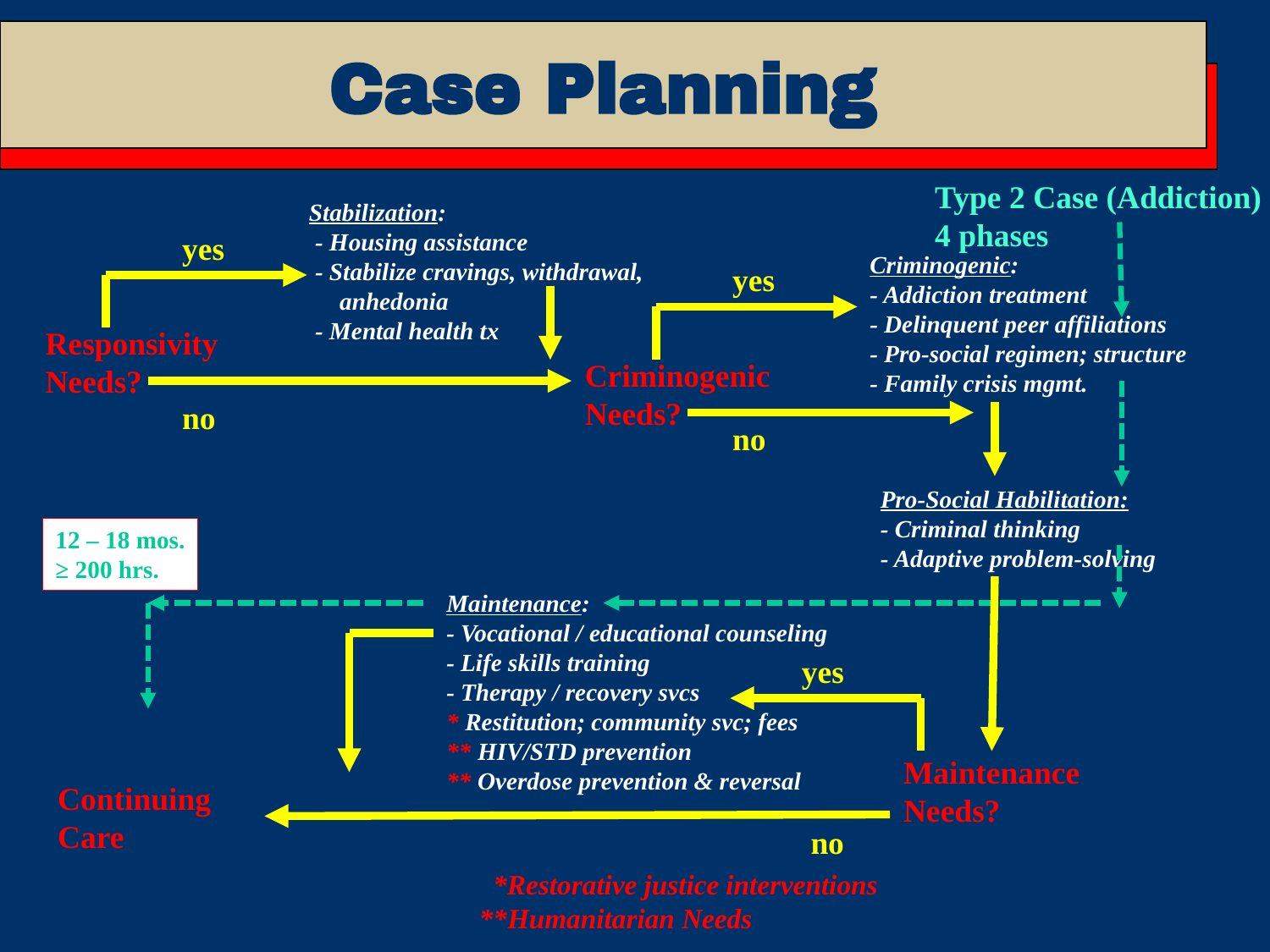

Case Planning

Type 2 Case (Addiction)
4 phases
Stabilization:
 - Housing assistance
 - Stabilize cravings, withdrawal,
     anhedonia
 - Mental health tx
yes
Criminogenic:
- Addiction treatment
- Delinquent peer affiliations
- Pro-social regimen; structure
- Family crisis mgmt.
yes
Responsivity
Needs?
Criminogenic
Needs?
no
no
Pro-Social Habilitation:
- Criminal thinking
- Adaptive problem-solving
12 – 18 mos.
≥ 200 hrs.
Maintenance:
- Vocational / educational counseling
- Life skills training
- Therapy / recovery svcs
* Restitution; community svc; fees
** HIV/STD prevention
** Overdose prevention & reversal
yes
Maintenance
Needs?
Continuing
Care
no
  *Restorative justice interventions
**Humanitarian Needs